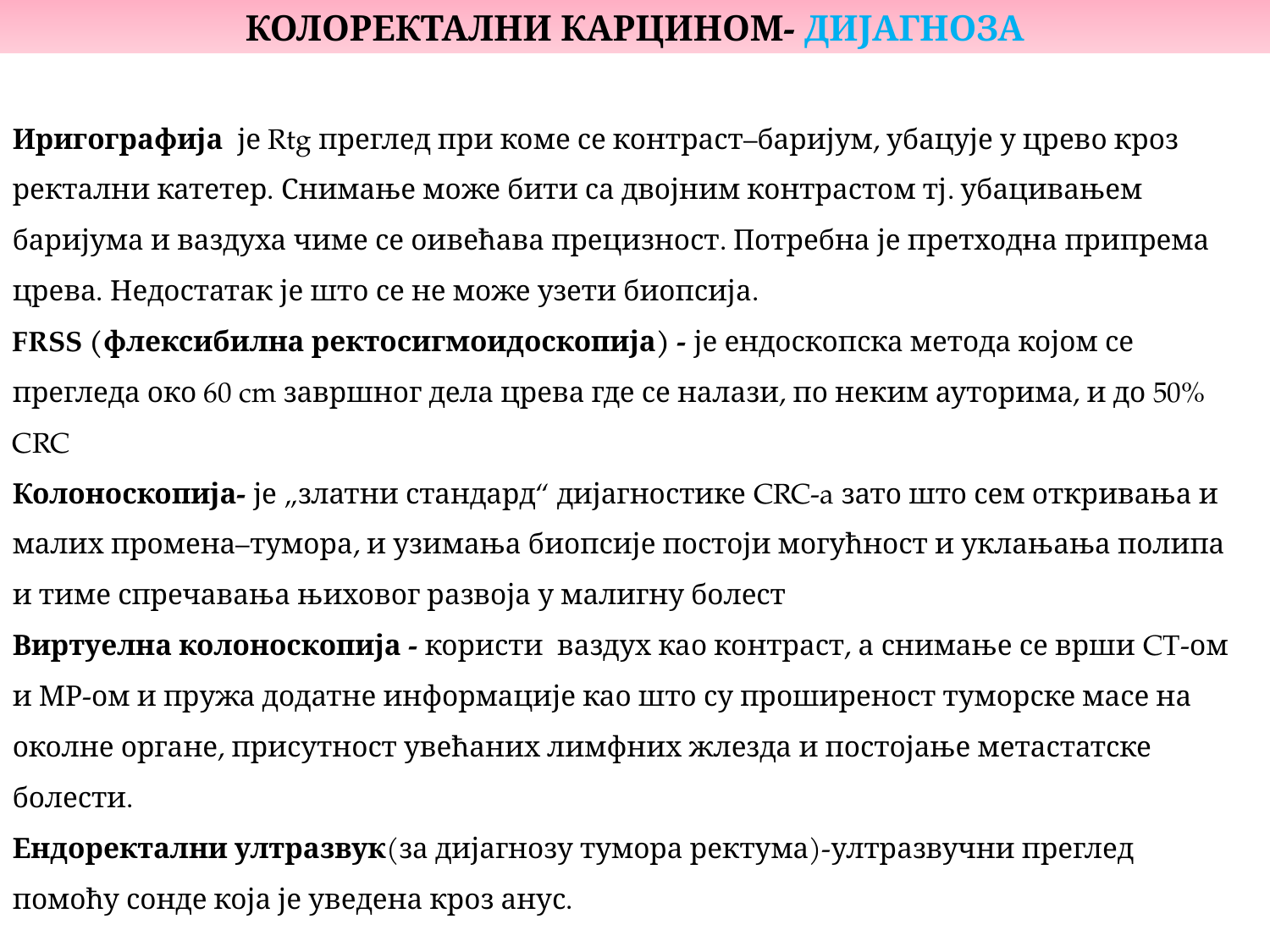

КОЛОРЕКТАЛНИ КАРЦИНОМ- ДИЈАГНОЗА
Иригографија  је Rtg преглед при коме се контраст–баријум, убацује у црево кроз ректални катетер. Снимање може бити са двојним контрастом тј. убацивањем баријума и ваздуха чиме се оивећава прецизност. Потребна је претходна припрема црева. Недостатак је што се не може узети биопсија.
FRSS (флексибилна ректосигмоидоскопија) - је ендоскопска метода којом се прегледа око 60 cm завршног дела црева где се налази, по неким ауторима, и до 50% CRC
Колоноскопија- је „златни стандард“ дијагностике CRC-a зато што сем откривања и малих промена–тумора, и узимања биопсије постоји могућност и уклањања полипа и тиме спречавања њиховог развоја у малигну болест
Виртуелна колоноскопија - користи  ваздух као контраст, а снимање се врши CT-ом и МР-ом и пружа додатне информације као што су проширеност туморске масе на околне органе, присутност увећаних лимфних жлезда и постојање метастатске болести.
Ендоректални ултразвук(за дијагнозу тумора ректума)-ултразвучни преглед помоћу сонде која је уведена кроз анус.